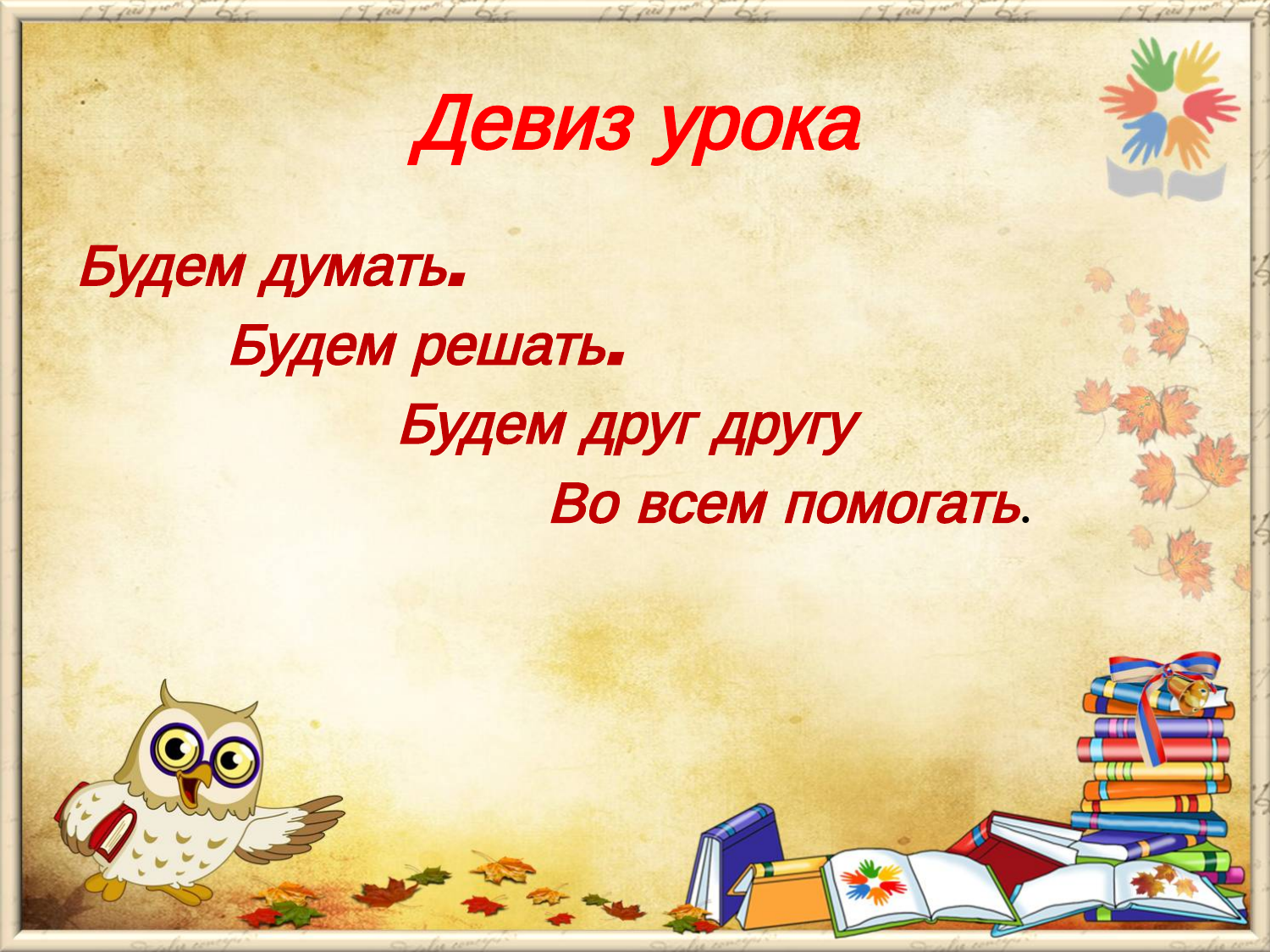

# Девиз урока
Будем думать.
        Будем решать.
                 Будем друг другу
                         Во всем помогать.